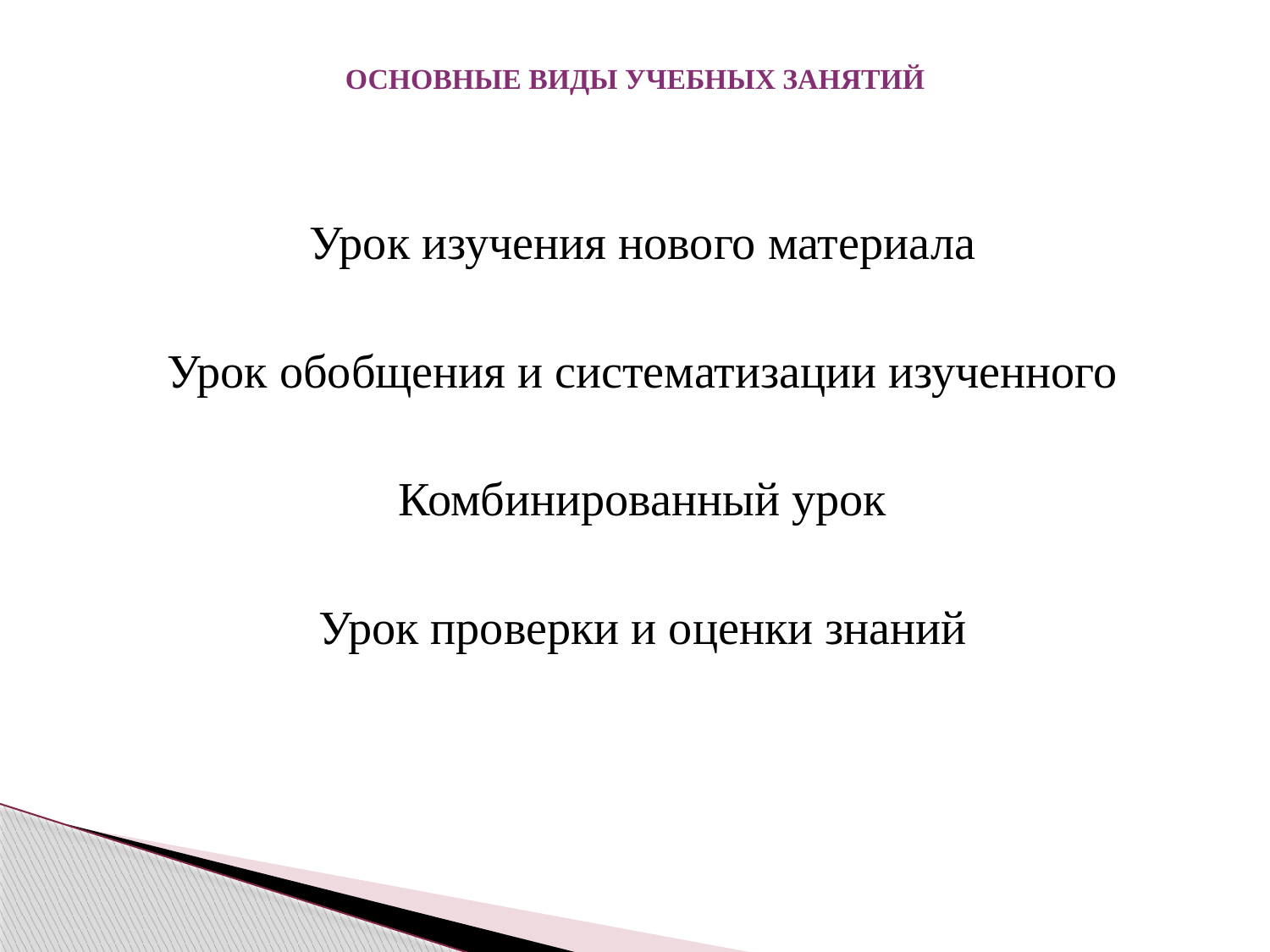

# ОСНОВНЫЕ ВИДЫ УЧЕБНЫХ ЗАНЯТИЙ
Урок изучения нового материала

Урок обобщения и систематизации изученного

Комбинированный урок

Урок проверки и оценки знаний